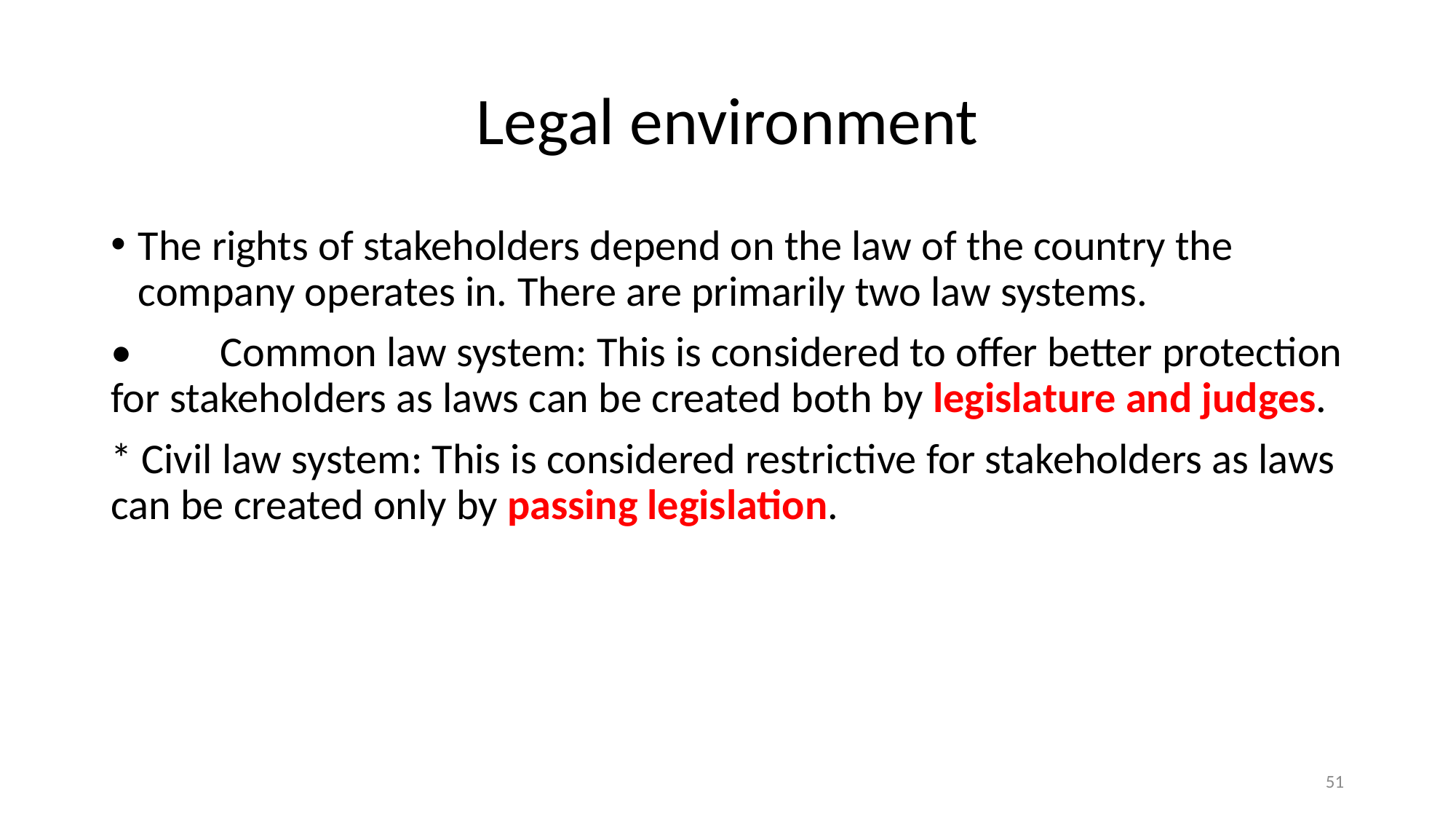

# Legal environment
The rights of stakeholders depend on the law of the country the company operates in. There are primarily two law systems.
•	Common law system: This is considered to offer better protection for stakeholders as laws can be created both by legislature and judges.
* Civil law system: This is considered restrictive for stakeholders as laws can be created only by passing legislation.

51